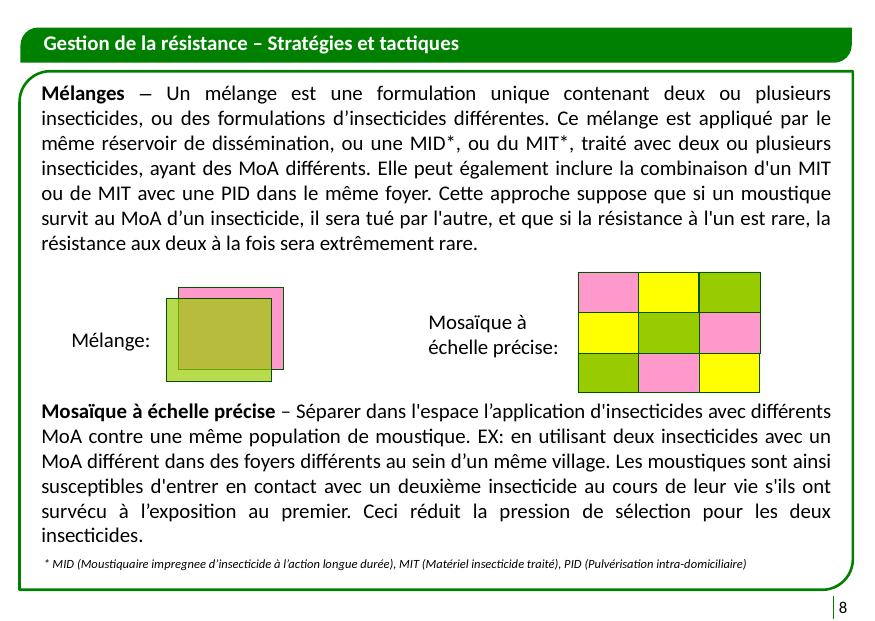

Gestion de la résistance – Stratégies et tactiques

Mélanges – Un mélange est une formulation unique contenant deux ou plusieurs insecticides, ou des formulations d’insecticides différentes. Ce mélange est appliqué par le même réservoir de dissémination, ou une MID*, ou du MIT*, traité avec deux ou plusieurs insecticides, ayant des MoA différents. Elle peut également inclure la combinaison d'un MIT ou de MIT avec une PID dans le même foyer. Cette approche suppose que si un moustique survit au MoA d’un insecticide, il sera tué par l'autre, et que si la résistance à l'un est rare, la résistance aux deux à la fois sera extrêmement rare.

Mosaïque à échelle précise – Séparer dans l'espace l’application d'insecticides avec différents MoA contre une même population de moustique. EX: en utilisant deux insecticides avec un MoA différent dans des foyers différents au sein d’un même village. Les moustiques sont ainsi susceptibles d'entrer en contact avec un deuxième insecticide au cours de leur vie s'ils ont survécu à l’exposition au premier. Ceci réduit la pression de sélection pour les deux insecticides.

Mosaïque à échelle précise:

Mélange:

* MID (Moustiquaire impregnee d’insecticide à l’action longue durée), MIT (Matériel insecticide traité), PID (Pulvérisation intra-domiciliaire)
8